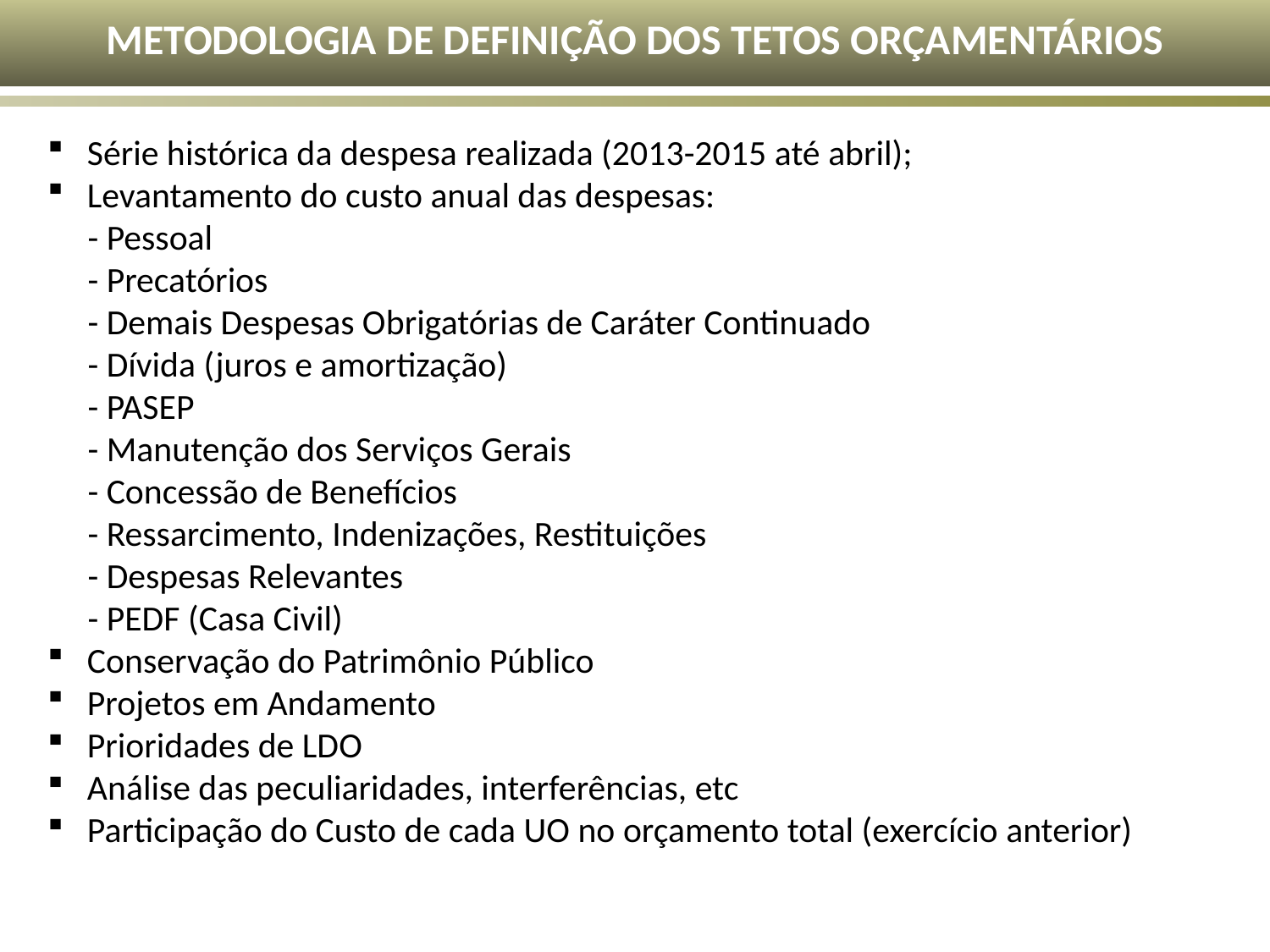

METODOLOGIA DE DEFINIÇÃO DOS TETOS ORÇAMENTÁRIOS

Série histórica da despesa realizada (2013-2015 até abril);
Levantamento do custo anual das despesas:
     - Pessoal
     - Precatórios
     - Demais Despesas Obrigatórias de Caráter Continuado
     - Dívida (juros e amortização)
     - PASEP
     - Manutenção dos Serviços Gerais
     - Concessão de Benefícios
     - Ressarcimento, Indenizações, Restituições
     - Despesas Relevantes
     - PEDF (Casa Civil)
Conservação do Patrimônio Público
Projetos em Andamento
Prioridades de LDO
Análise das peculiaridades, interferências, etc
Participação do Custo de cada UO no orçamento total (exercício anterior)